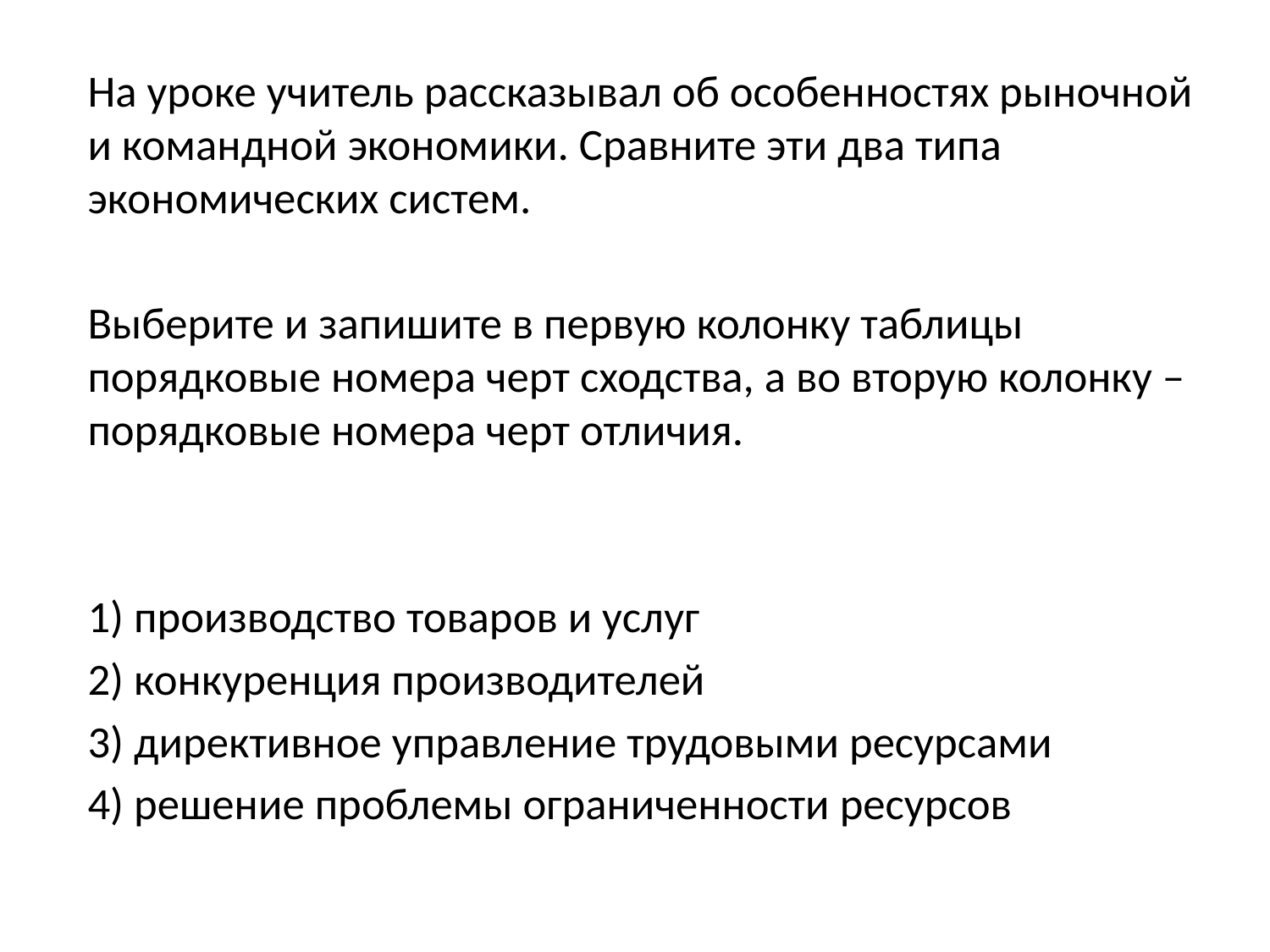

На уроке учитель рассказывал об особенностях рыночной и командной экономики. Сравните эти два типа экономических систем.

Выберите и запишите в первую колонку таблицы порядковые номера черт сходства, а во вторую колонку – порядковые номера черт отличия.

1) производство товаров и услуг
2) конкуренция производителей
3) директивное управление трудовыми ресурсами
4) решение проблемы ограниченности ресурсов